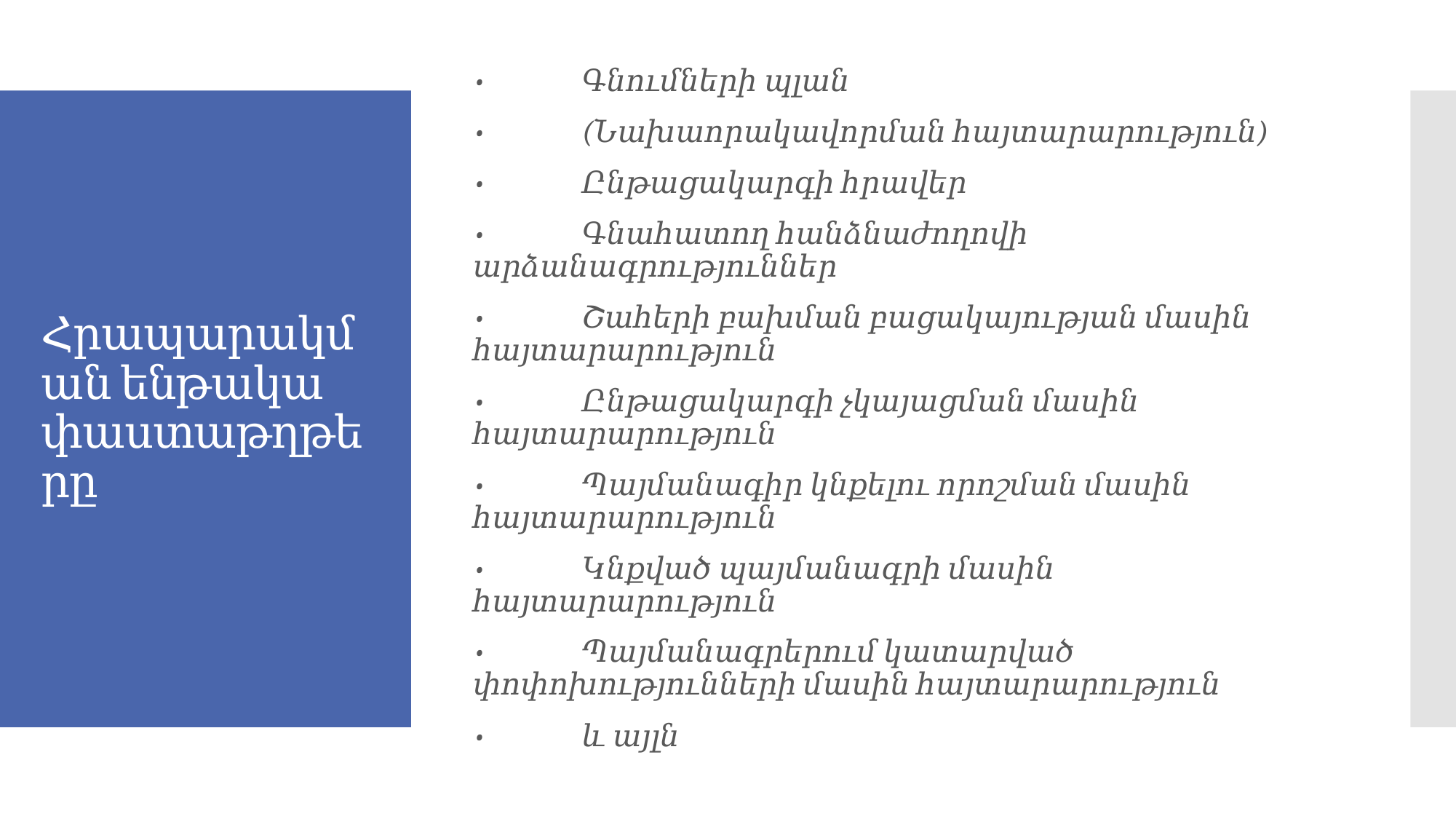

•	Գնումների պլան
•	(Նախաորակավորման հայտարարություն)
•	Ընթացակարգի հրավեր
•	Գնահատող հանձնաժողովի արձանագրություններ
•	Շահերի բախման բացակայության մասին հայտարարություն
•	Ընթացակարգի չկայացման մասին հայտարարություն
•	Պայմանագիր կնքելու որոշման մասին հայտարարություն
•	Կնքված պայմանագրի մասին հայտարարություն
•	Պայմանագրերում կատարված փոփոխությունների մասին հայտարարություն
•	և այլն
# Հրապարակման ենթակա փաստաթղթերը